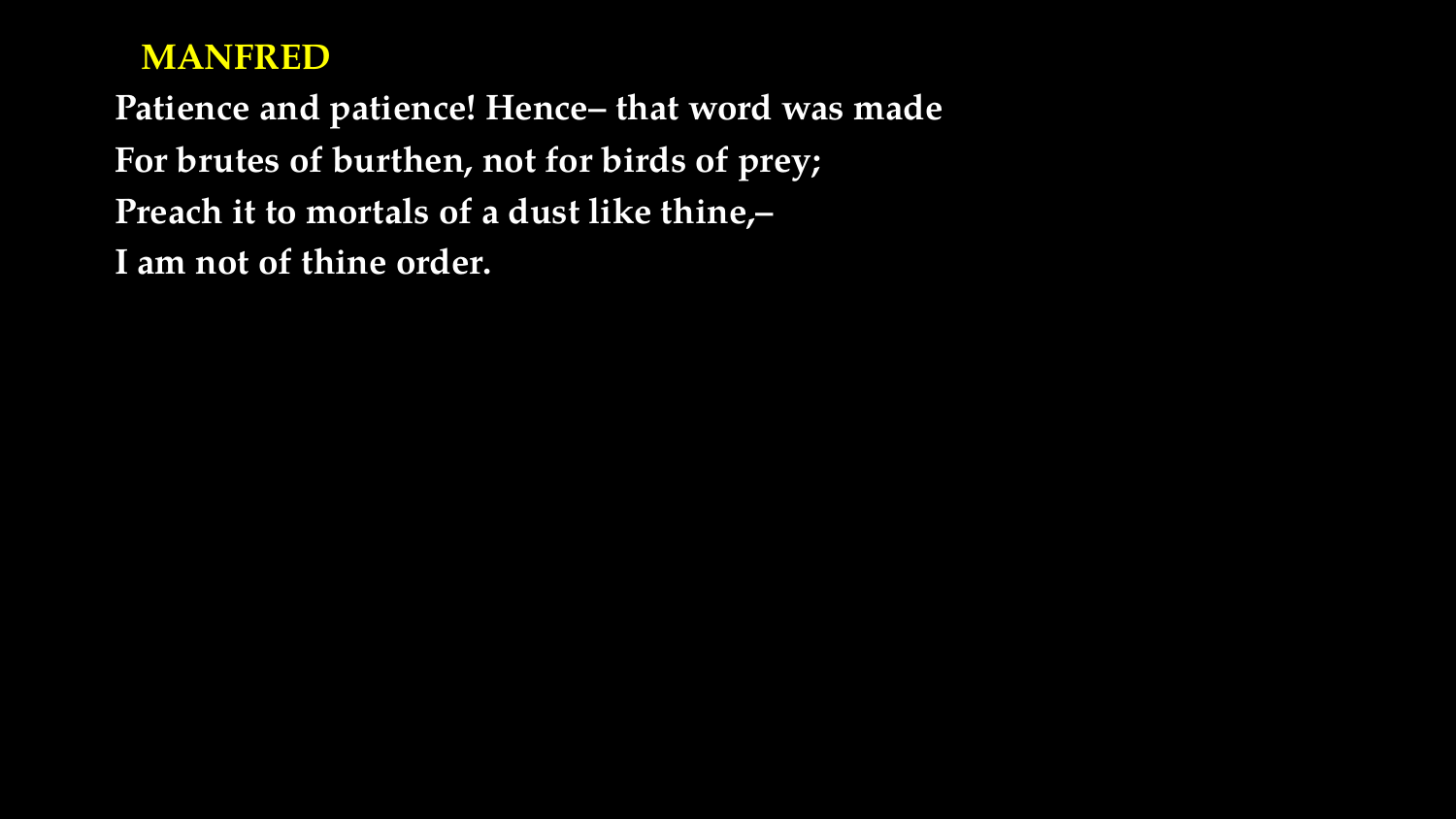

# Manfred Patience and patience! Hence– that word was made For brutes of burthen, not for birds of prey; Preach it to mortals of a dust like thine,– I am not of thine order.